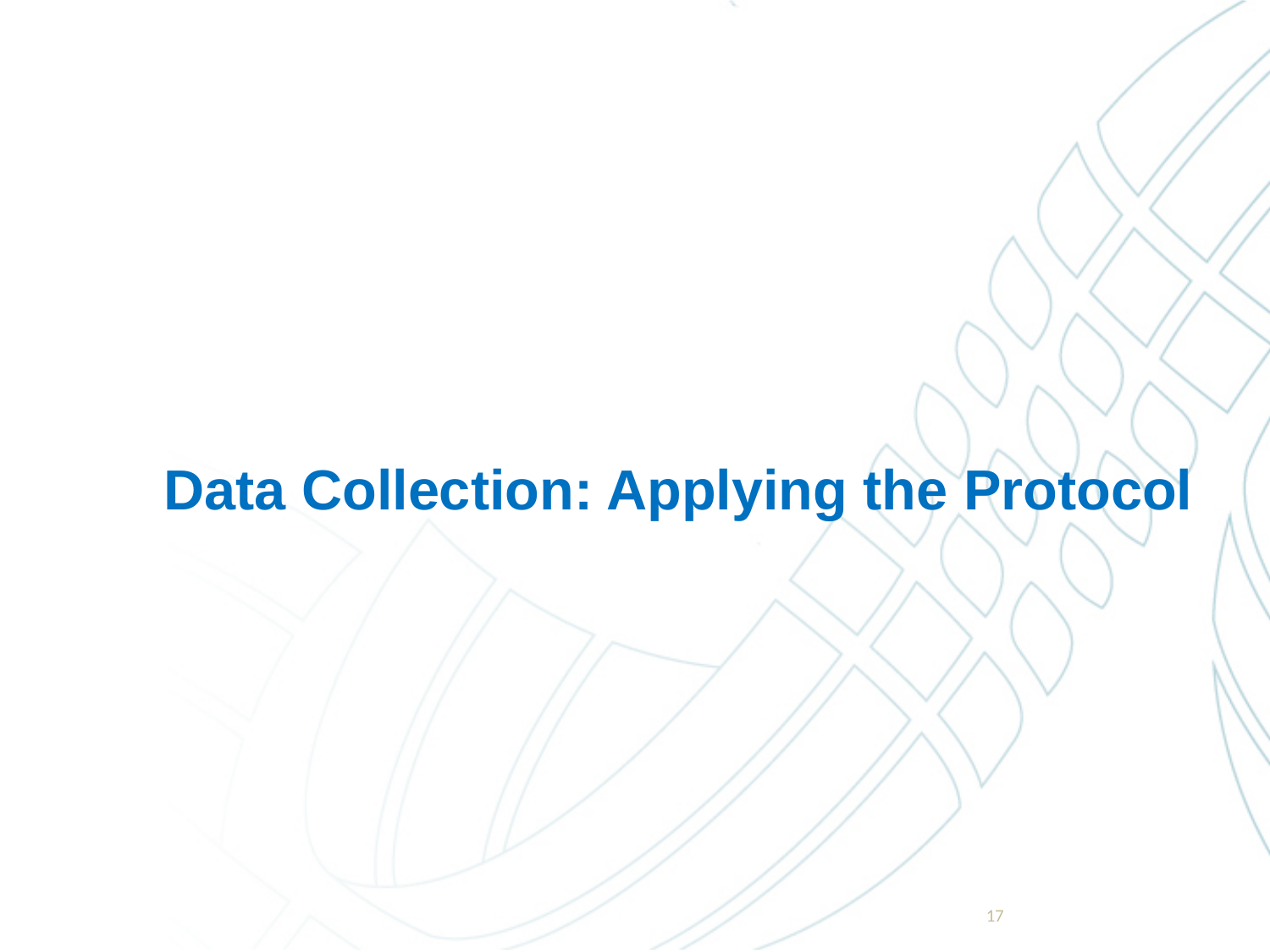

# Data Collection: Applying the Protocol
17